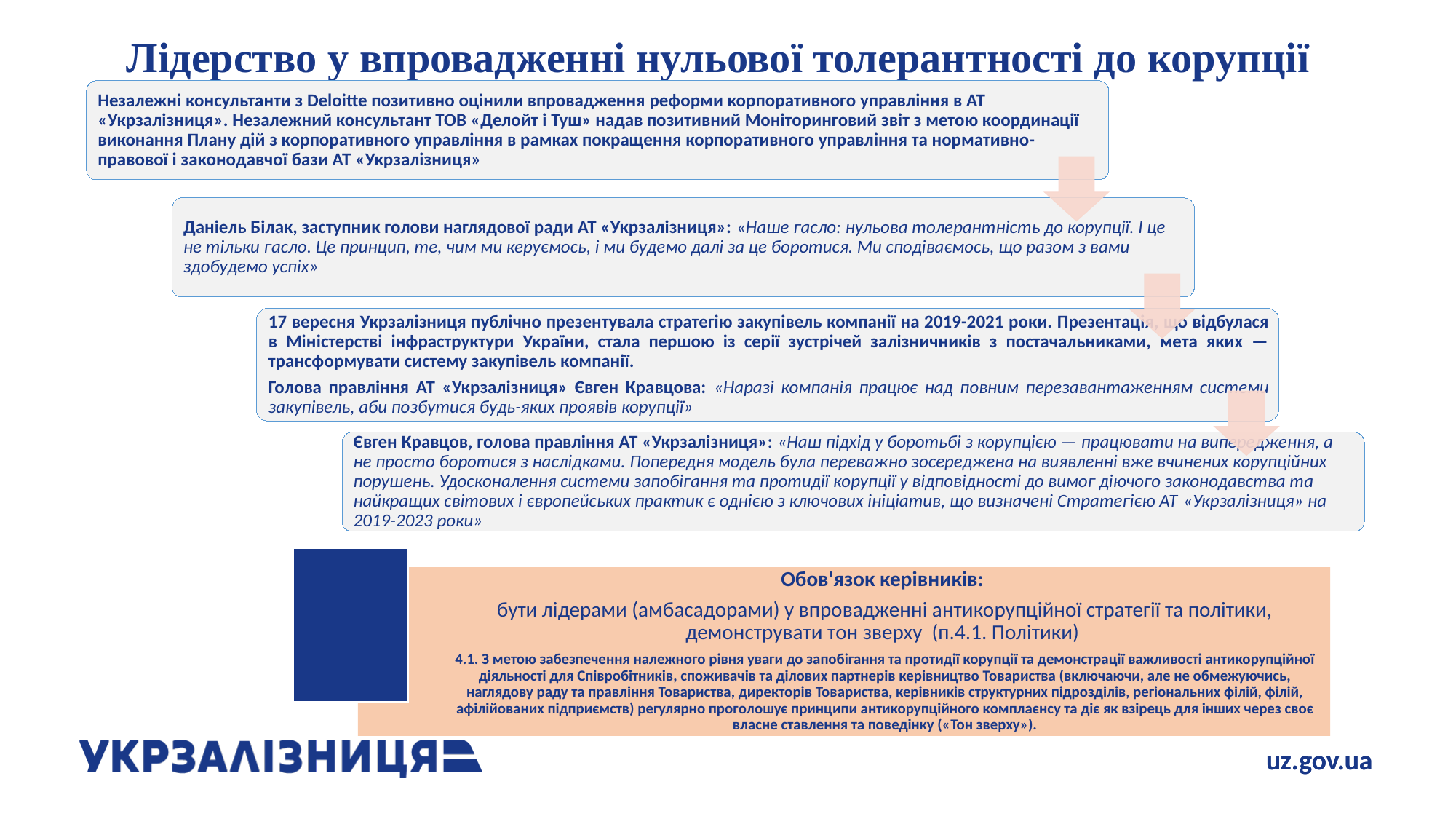

# Лідерство у впровадженні нульової толерантності до корупції
Незалежні консультанти з Deloitte позитивно оцінили впровадження реформи корпоративного управління в АТ «Укрзалізниця». Незалежний консультант ТОВ «Делойт і Туш» надав позитивний Моніторинговий звіт з метою координації виконання Плану дій з корпоративного управління в рамках покращення корпоративного управління та нормативно-правової і законодавчої бази АТ «Укрзалізниця»
Даніель Білак, заступник голови наглядової ради АТ «Укрзалізниця»: «Наше гасло: нульова толерантність до корупції. І це не тільки гасло. Це принцип, те, чим ми керуємось, і ми будемо далі за це боротися. Ми сподіваємось, що разом з вами здобудемо успіх»
17 вересня Укрзалізниця публічно презентувала стратегію закупівель компанії на 2019-2021 роки. Презентація, що відбулася в Міністерстві інфраструктури України, стала першою із серії зустрічей залізничників з постачальниками, мета яких — трансформувати систему закупівель компанії.
Голова правління АТ «Укрзалізниця» Євген Кравцова: «Наразі компанія працює над повним перезавантаженням системи закупівель, аби позбутися будь-яких проявів корупції»
Євген Кравцов, голова правління АТ «Укрзалізниця»: «Наш підхід у боротьбі з корупцією — працювати на випередження, а не просто боротися з наслідками. Попередня модель була переважно зосереджена на виявленні вже вчинених корупційних порушень. Удосконалення системи запобігання та протидії корупції у відповідності до вимог діючого законодавства та найкращих світових і європейських практик є однією з ключових ініціатив, що визначені Стратегією АТ «Укрзалізниця» на 2019-2023 роки»

Обов'язок керівників:
бути лідерами (амбасадорами) у впровадженні антикорупційної стратегії та політики, демонструвати тон зверху  (п.4.1. Політики)
4.1. З метою забезпечення належного рівня уваги до запобігання та протидії корупції та демонстрації важливості антикорупційної діяльності для Співробітників, споживачів та ділових партнерів керівництво Товариства (включаючи, але не обмежуючись, наглядову раду та правління Товариства, директорів Товариства, керівників структурних підрозділів, регіональних філій, філій, афілійованих підприємств) регулярно проголошує принципи антикорупційного комплаєнсу та діє як взірець для інших через своє власне ставлення та поведінку («Тон зверху»).